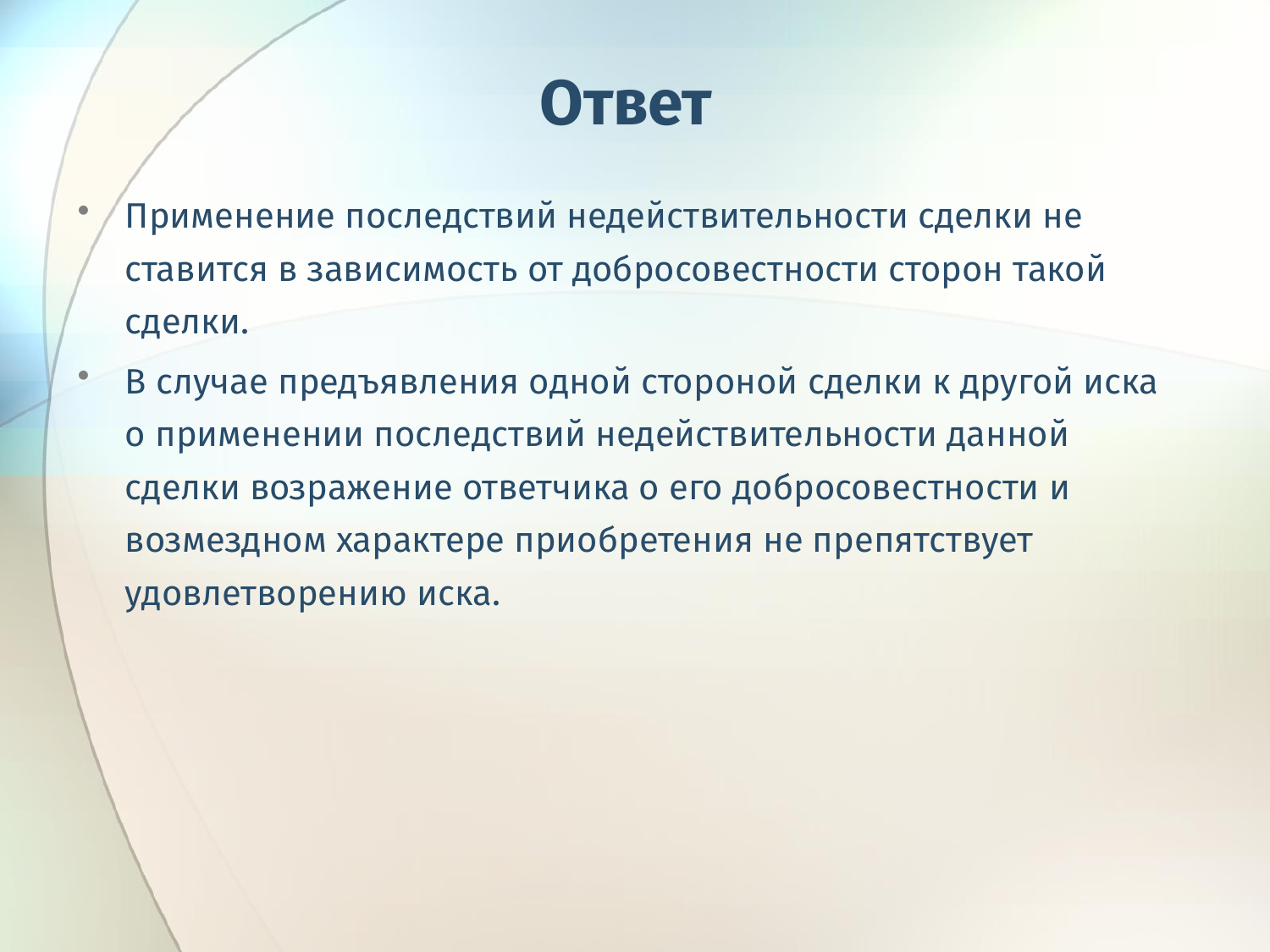

# Ответ
Применение последствий недействительности сделки не ставится в зависимость от добросовестности сторон такой сделки.
В случае предъявления одной стороной сделки к другой иска о применении последствий недействительности данной сделки возражение ответчика о его добросовестности и возмездном характере приобретения не препятствует удовлетворению иска.